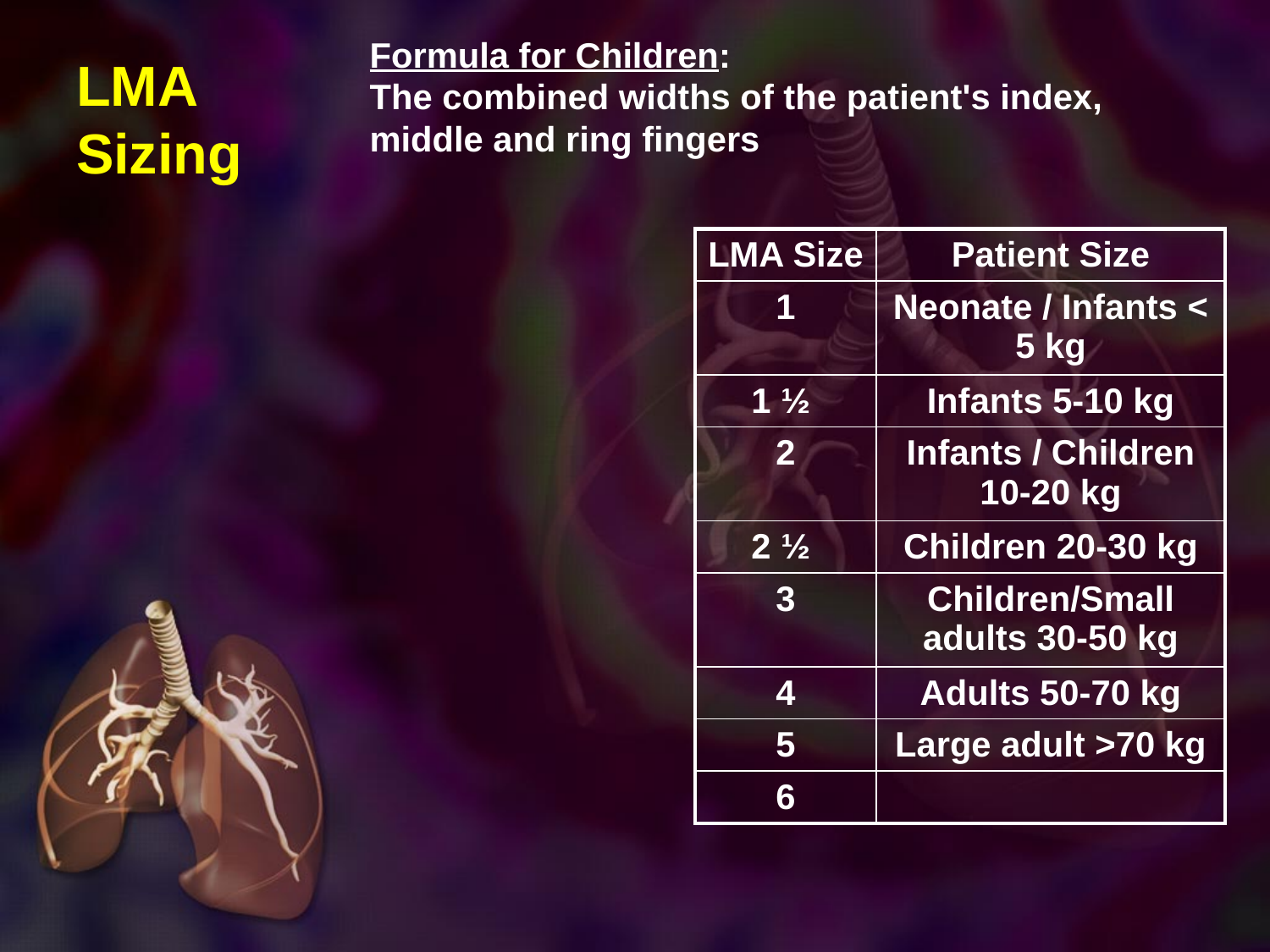

Formula for Children:
The combined widths of the patient's index, middle and ring fingers
# LMA Sizing
| LMA Size | Patient Size |
| --- | --- |
| 1 | Neonate / Infants < 5 kg |
| 1 ½ | Infants 5-10 kg |
| 2 | Infants / Children 10-20 kg |
| 2 ½ | Children 20-30 kg |
| 3 | Children/Small adults 30-50 kg |
| 4 | Adults 50-70 kg |
| 5 | Large adult >70 kg |
| 6 |  |